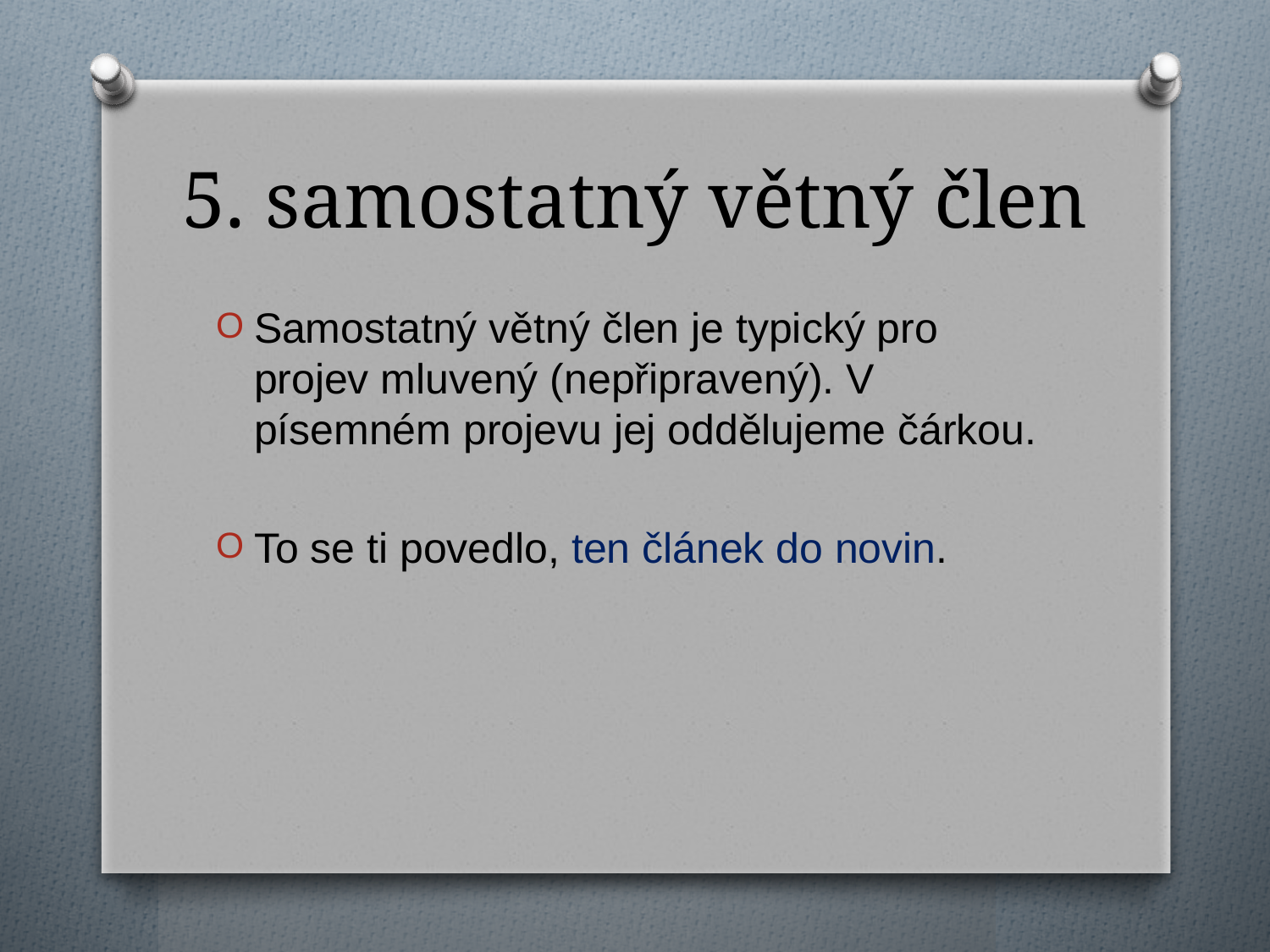

# 5. samostatný větný člen
Samostatný větný člen je typický pro projev mluvený (nepřipravený). V písemném projevu jej oddělujeme čárkou.

To se ti povedlo, ten článek do novin.